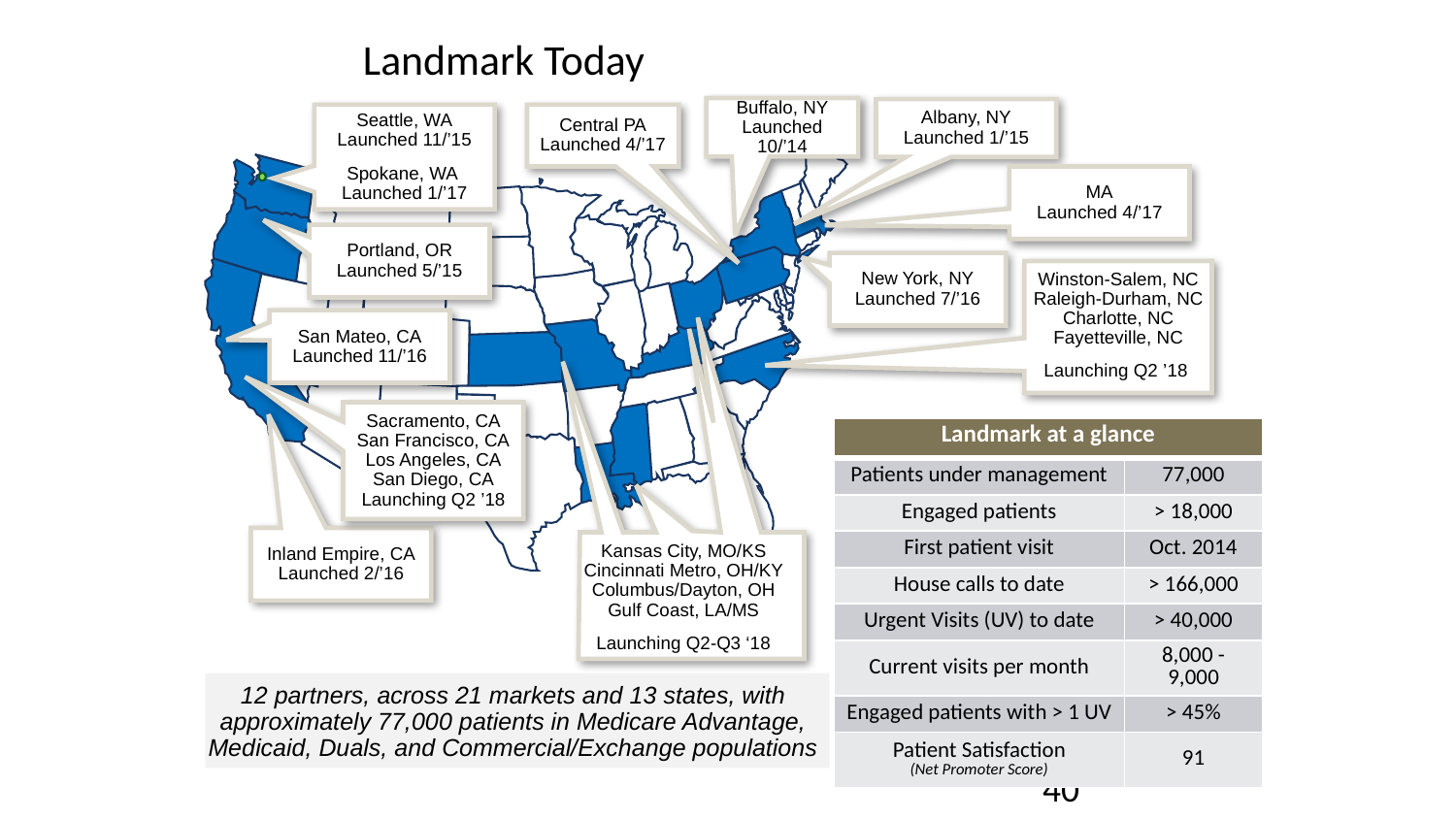

# Landmark Today
Buffalo, NY
Launched 10/’14
Albany, NY
Launched 1/’15
Central PA
Launched 4/’17
Seattle, WA
Launched 11/’15
Spokane, WA  Launched 1/’17

MA
Launched 4/’17

Portland, OR
Launched 5/’15
New York, NY
Launched 7/’16
Winston-Salem, NC Raleigh-Durham, NC
Charlotte, NC
Fayetteville, NC
Launching Q2 ’18
San Mateo, CA
Launched 11/’16

Kansas City, MO/KS
Cincinnati Metro, OH/KY
Columbus/Dayton, OH
Gulf Coast, LA/MS
Launching Q2-Q3 ‘18
Sacramento, CA
San Francisco, CA
Los Angeles, CA
San Diego, CA
Launching Q2 ’18
| Landmark at a glance |  |
| --- | --- |
| Patients under management | 77,000 |
| Engaged patients | > 18,000 |
| First patient visit | Oct. 2014 |
| House calls to date | > 166,000 |
| Urgent Visits (UV) to date | > 40,000 |
| Current visits per month | 8,000 - 9,000 |
| Engaged patients with > 1 UV | > 45% |
| Patient Satisfaction (Net Promoter Score) | 91 |
Inland Empire, CA
Launched 2/’16

12 partners, across 21 markets and 13 states, with approximately 77,000 patients in Medicare Advantage, Medicaid, Duals, and Commercial/Exchange populations
40